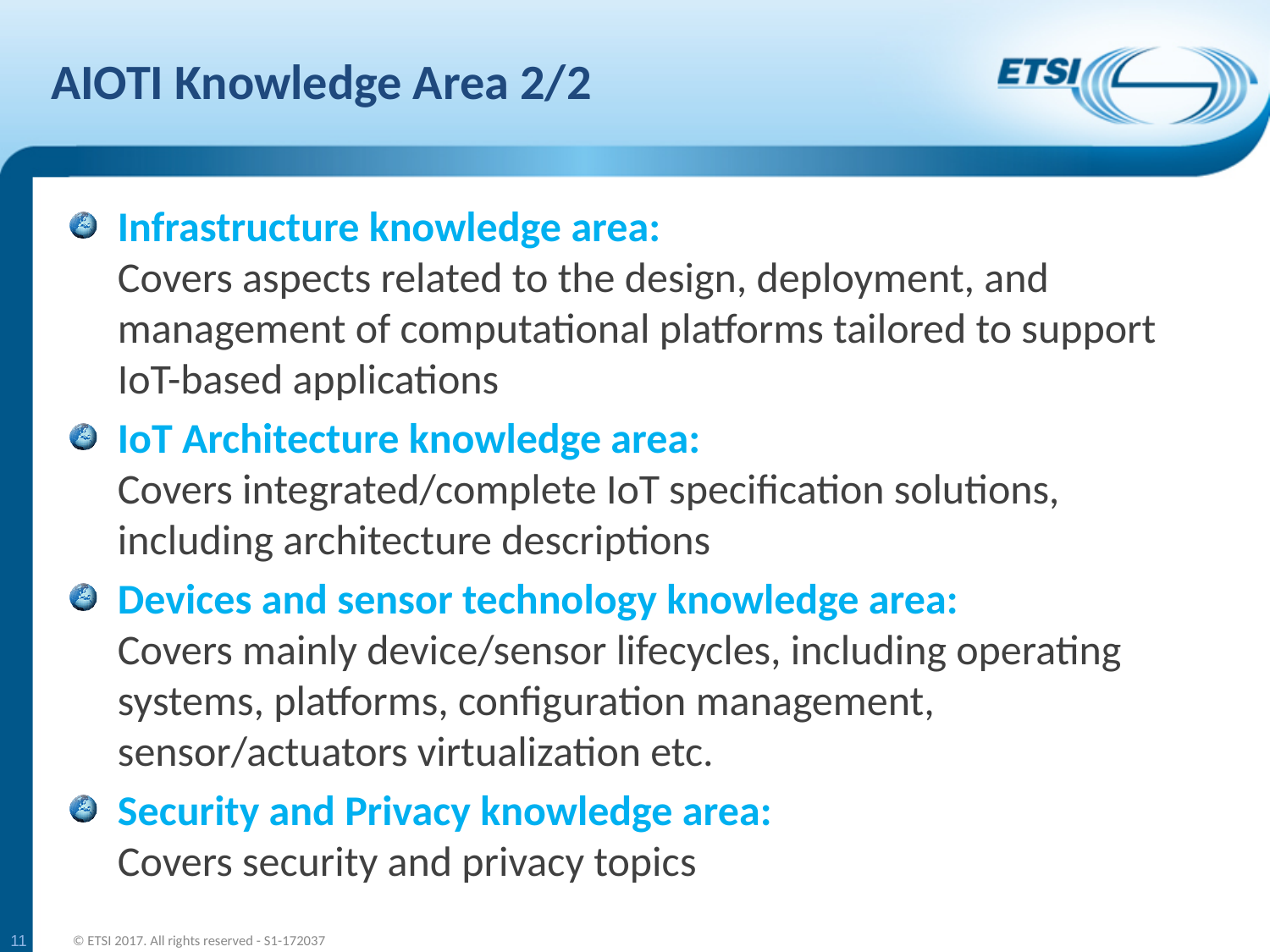

# AIOTI Knowledge Area 2/2
Infrastructure knowledge area:
Covers aspects related to the design, deployment, and management of computational platforms tailored to support IoT-based applications
IoT Architecture knowledge area:
Covers integrated/complete IoT specification solutions, including architecture descriptions
Devices and sensor technology knowledge area:
Covers mainly device/sensor lifecycles, including operating systems, platforms, configuration management, sensor/actuators virtualization etc.
Security and Privacy knowledge area:
Covers security and privacy topics
11
© ETSI 2017. All rights reserved - S1-172037